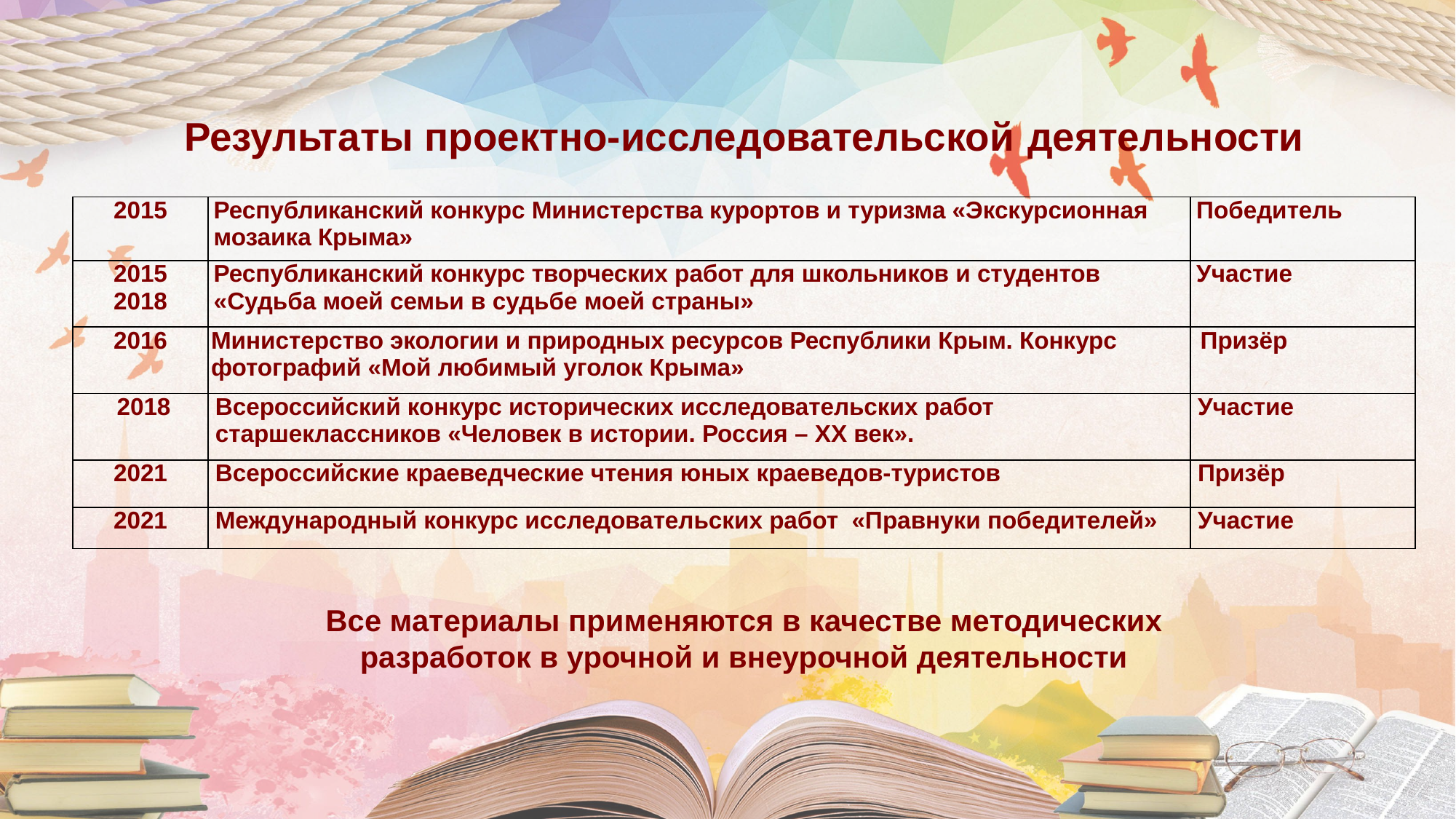

Результаты проектно-исследовательской деятельности
| 2015 | Республиканский конкурс Министерства курортов и туризма «Экскурсионная мозаика Крыма» | Победитель |
| --- | --- | --- |
| 2015 2018 | Республиканский конкурс творческих работ для школьников и студентов «Судьба моей семьи в судьбе моей страны» | Участие |
| 2016 | Министерство экологии и природных ресурсов Республики Крым. Конкурс фотографий «Мой любимый уголок Крыма» | Призёр |
| 2018 | Всероссийский конкурс исторических исследовательских работ старшеклассников «Человек в истории. Россия – ХХ век». | Участие |
| 2021 | Всероссийские краеведческие чтения юных краеведов-туристов | Призёр |
| 2021 | Международный конкурс исследовательских работ «Правнуки победителей» | Участие |
Все материалы применяются в качестве методических разработок в урочной и внеурочной деятельности